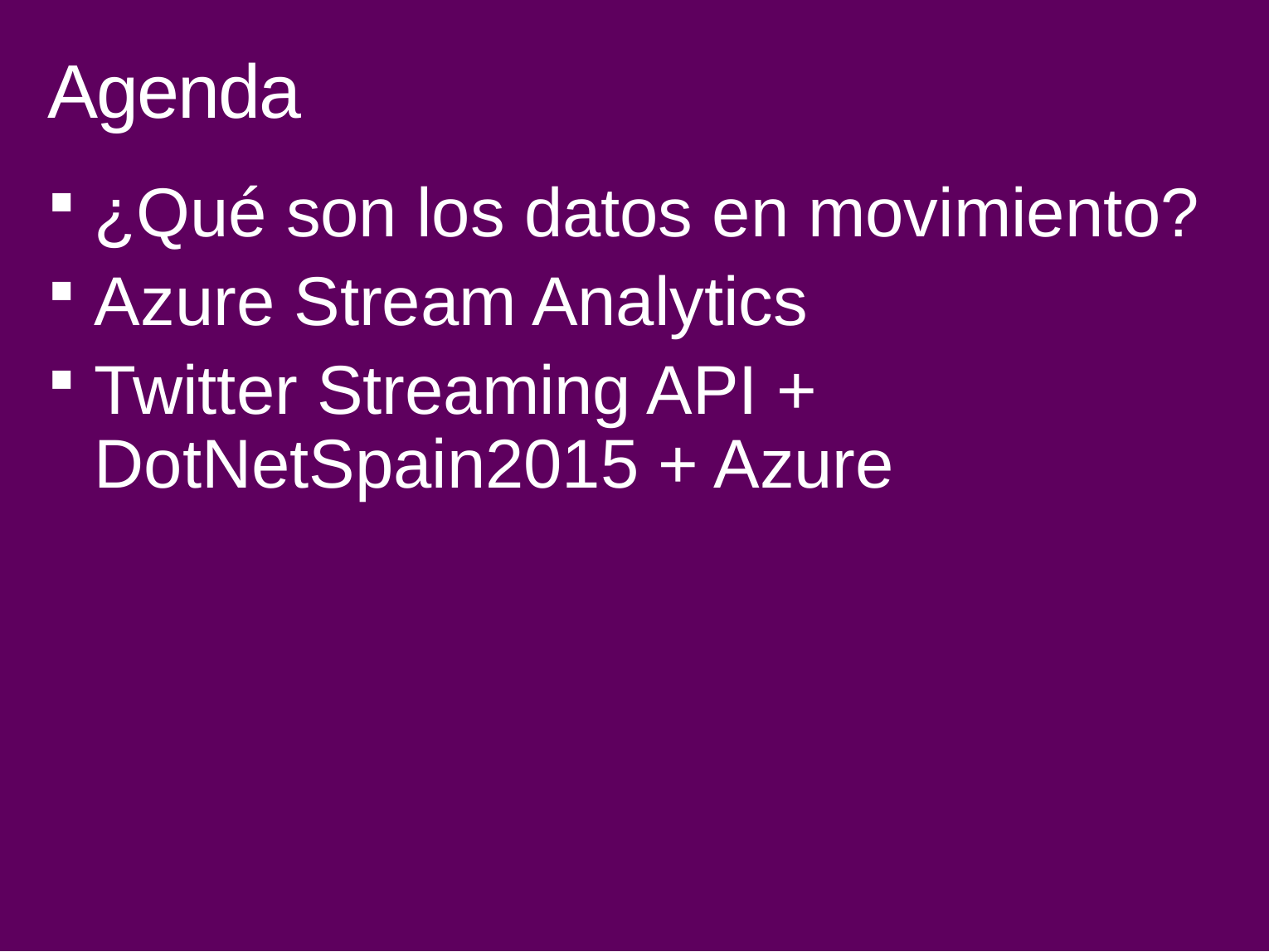

# Agenda
¿Qué son los datos en movimiento?
Azure Stream Analytics
Twitter Streaming API + DotNetSpain2015 + Azure